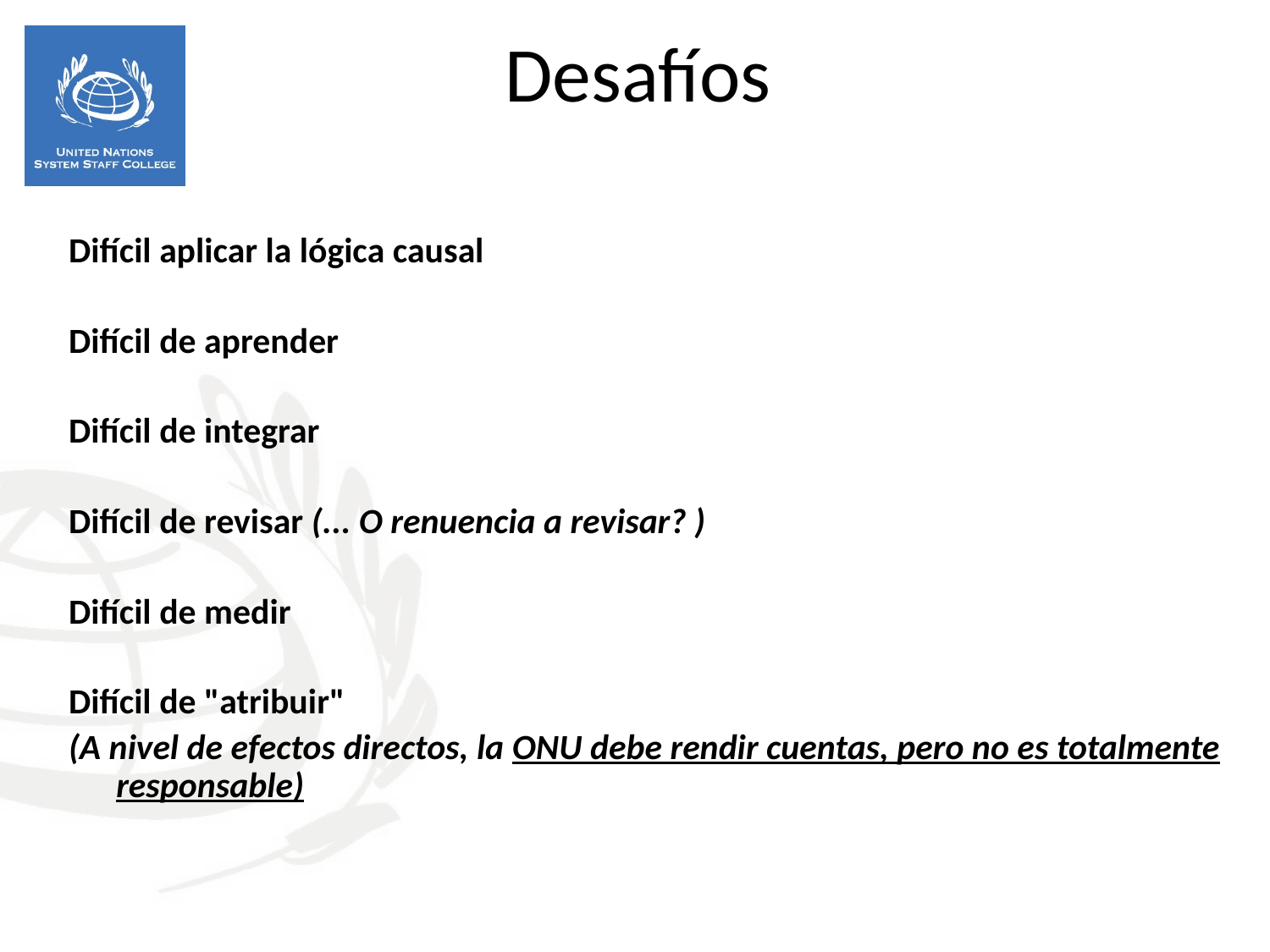

Desafíos
Difícil aplicar la lógica causal

Difícil de aprender

Difícil de integrar

Difícil de revisar (... O renuencia a revisar? )

Difícil de medir

Difícil de "atribuir"
(A nivel de efectos directos, la ONU debe rendir cuentas, pero no es totalmente responsable)